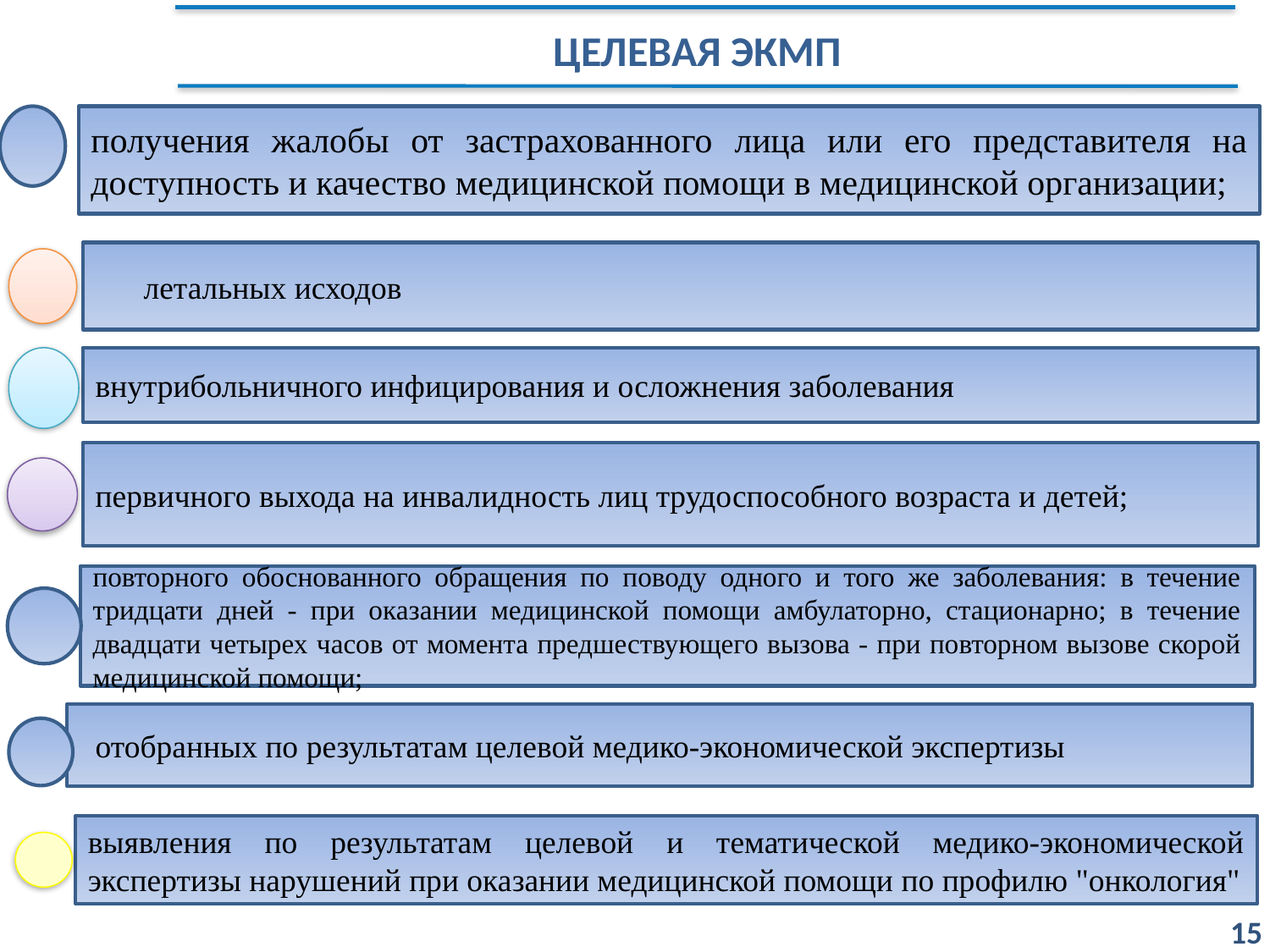

Целевая ЭКМП

получения жалобы от застрахованного лица или его представителя на доступность и качество медицинской помощи в медицинской организации;
      летальных исходов

внутрибольничного инфицирования и осложнения заболевания
первичного выхода на инвалидность лиц трудоспособного возраста и детей;

повторного обоснованного обращения по поводу одного и того же заболевания: в течение тридцати дней - при оказании медицинской помощи амбулаторно, стационарно; в течение двадцати четырех часов от момента предшествующего вызова - при повторном вызове скорой медицинской помощи;

  отобранных по результатам целевой медико-экономической экспертизы

выявления по результатам целевой и тематической медико-экономической экспертизы нарушений при оказании медицинской помощи по профилю "онкология"

15